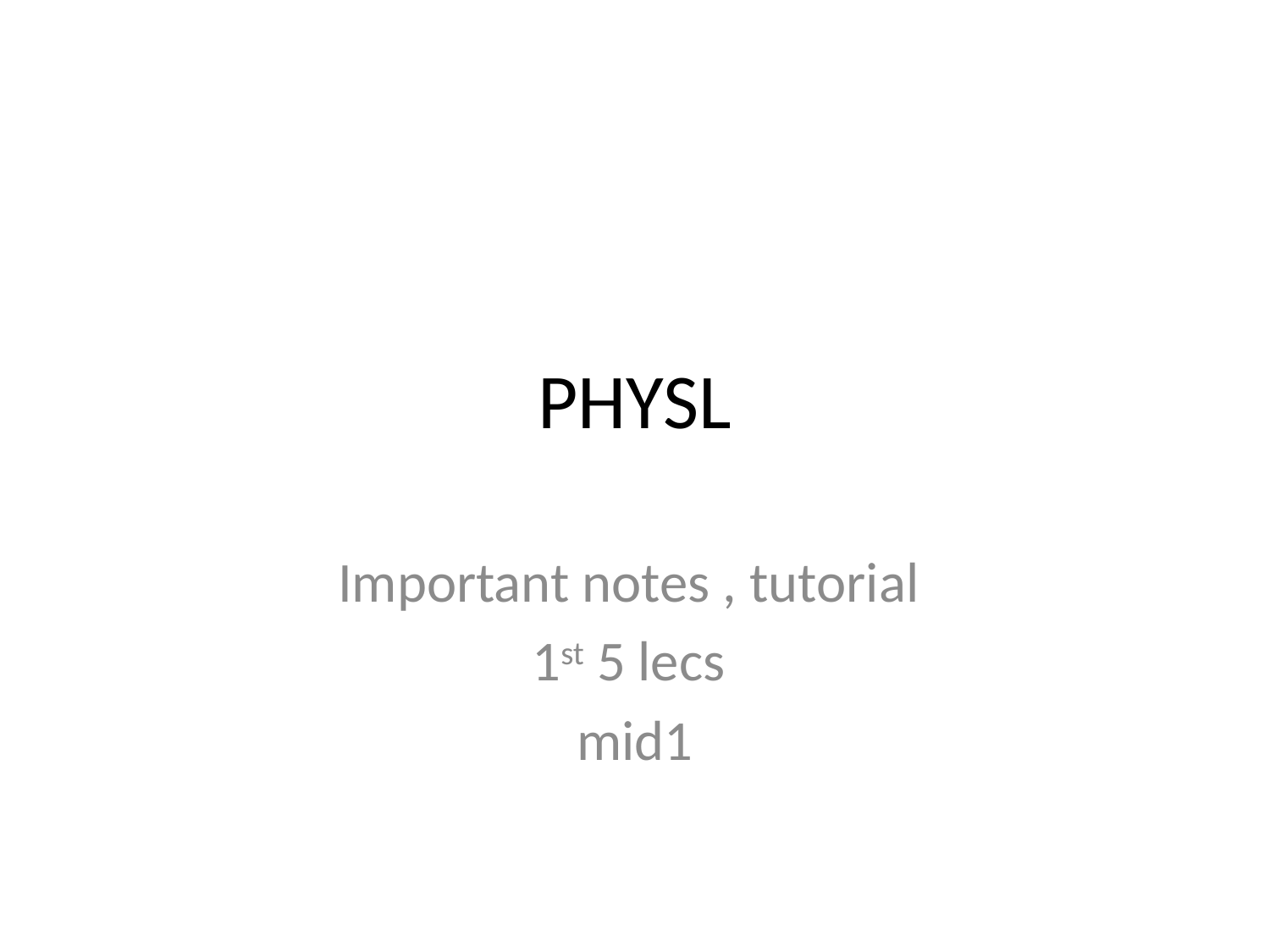

# PHYSL
Important notes , tutorial
1st 5 lecs
mid1